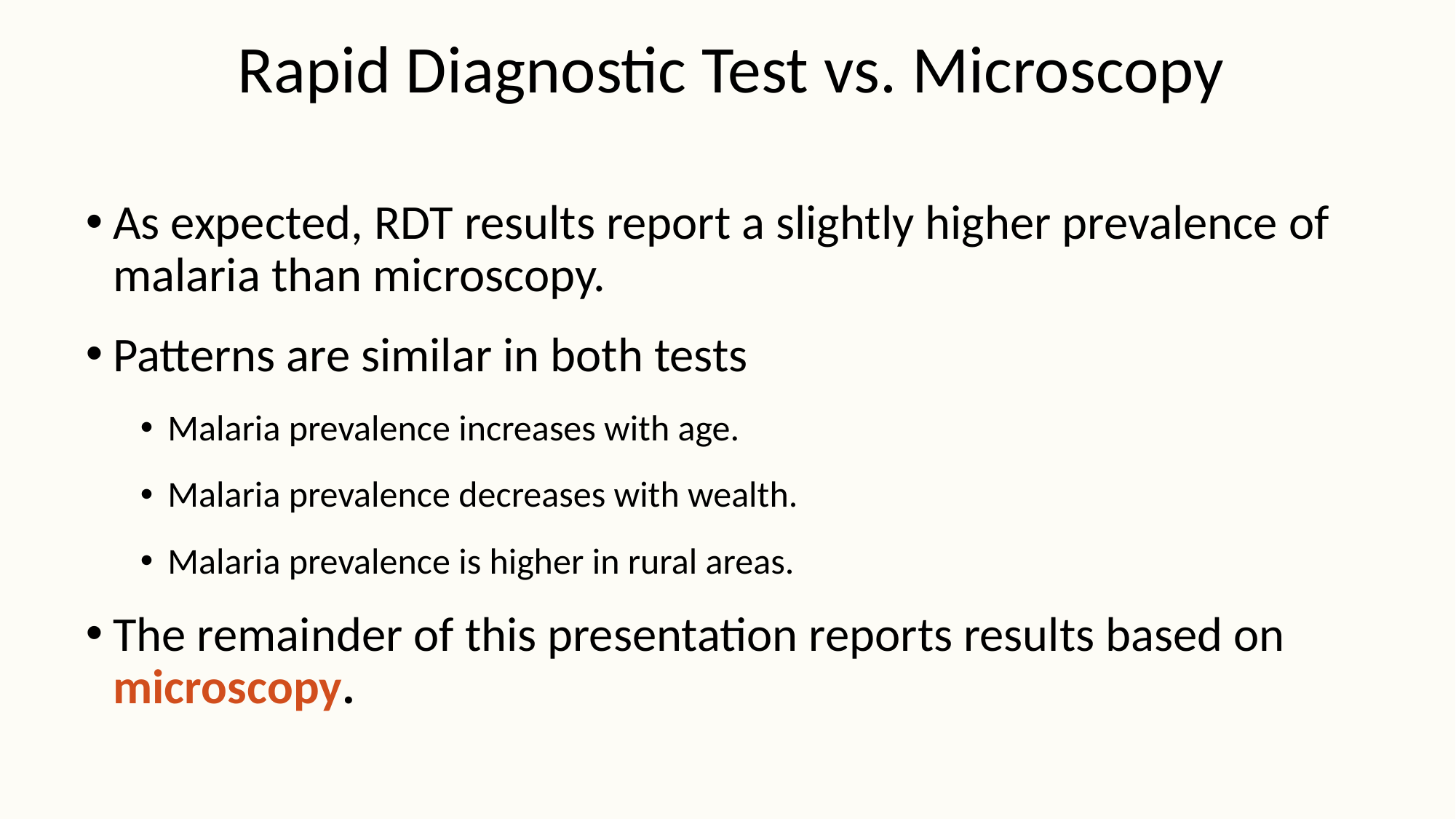

# Rapid Diagnostic Test vs. Microscopy
As expected, RDT results report a slightly higher prevalence of malaria than microscopy.
Patterns are similar in both tests
Malaria prevalence increases with age.
Malaria prevalence decreases with wealth.
Malaria prevalence is higher in rural areas.
The remainder of this presentation reports results based on microscopy.